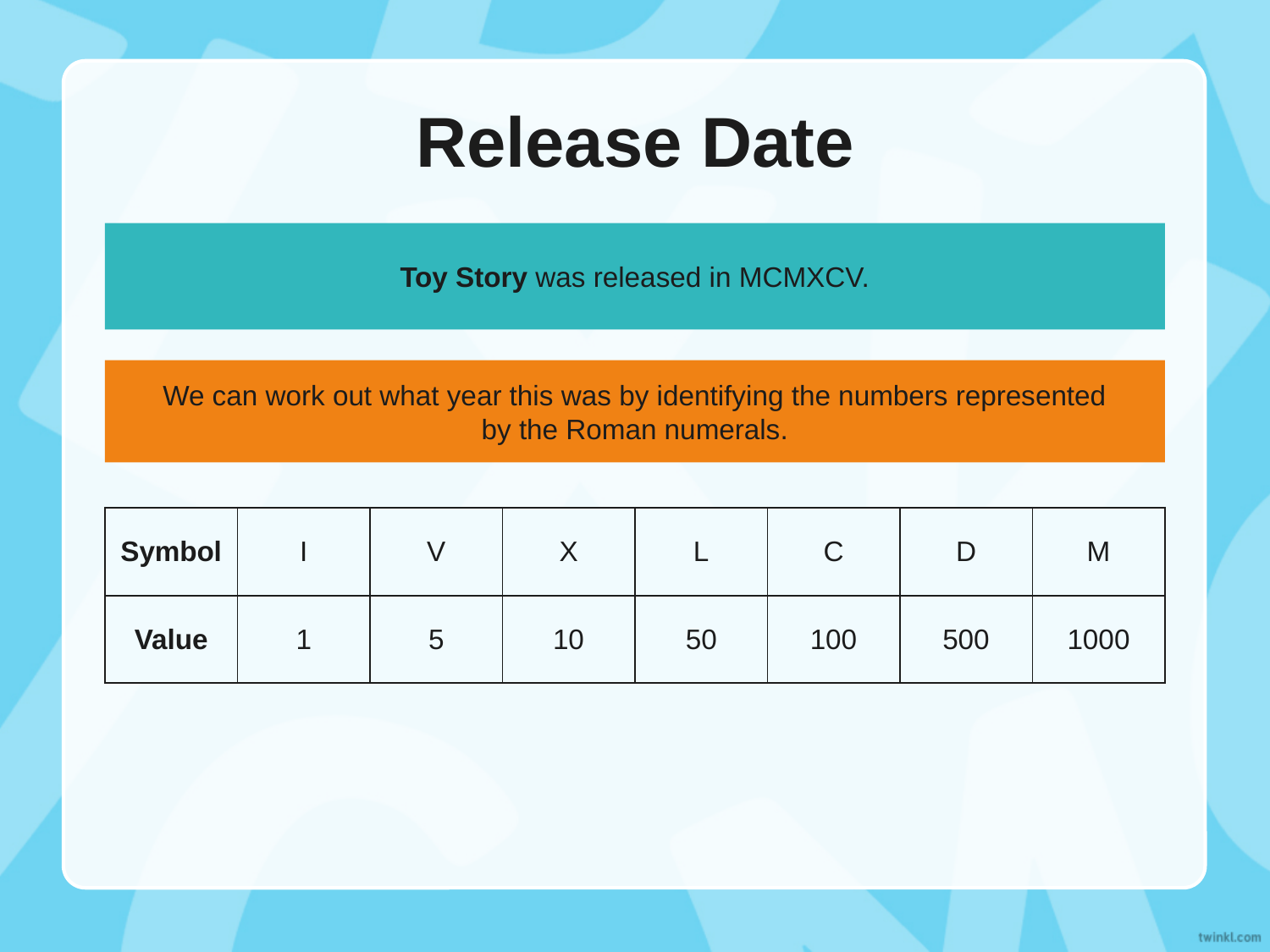

Release Date
Toy Story was released in MCMXCV.
We can work out what year this was by identifying the numbers represented by the Roman numerals.
| Symbol | I | V | X | L | C | D | M |
| --- | --- | --- | --- | --- | --- | --- | --- |
| Value | 1 | 5 | 10 | 50 | 100 | 500 | 1000 |